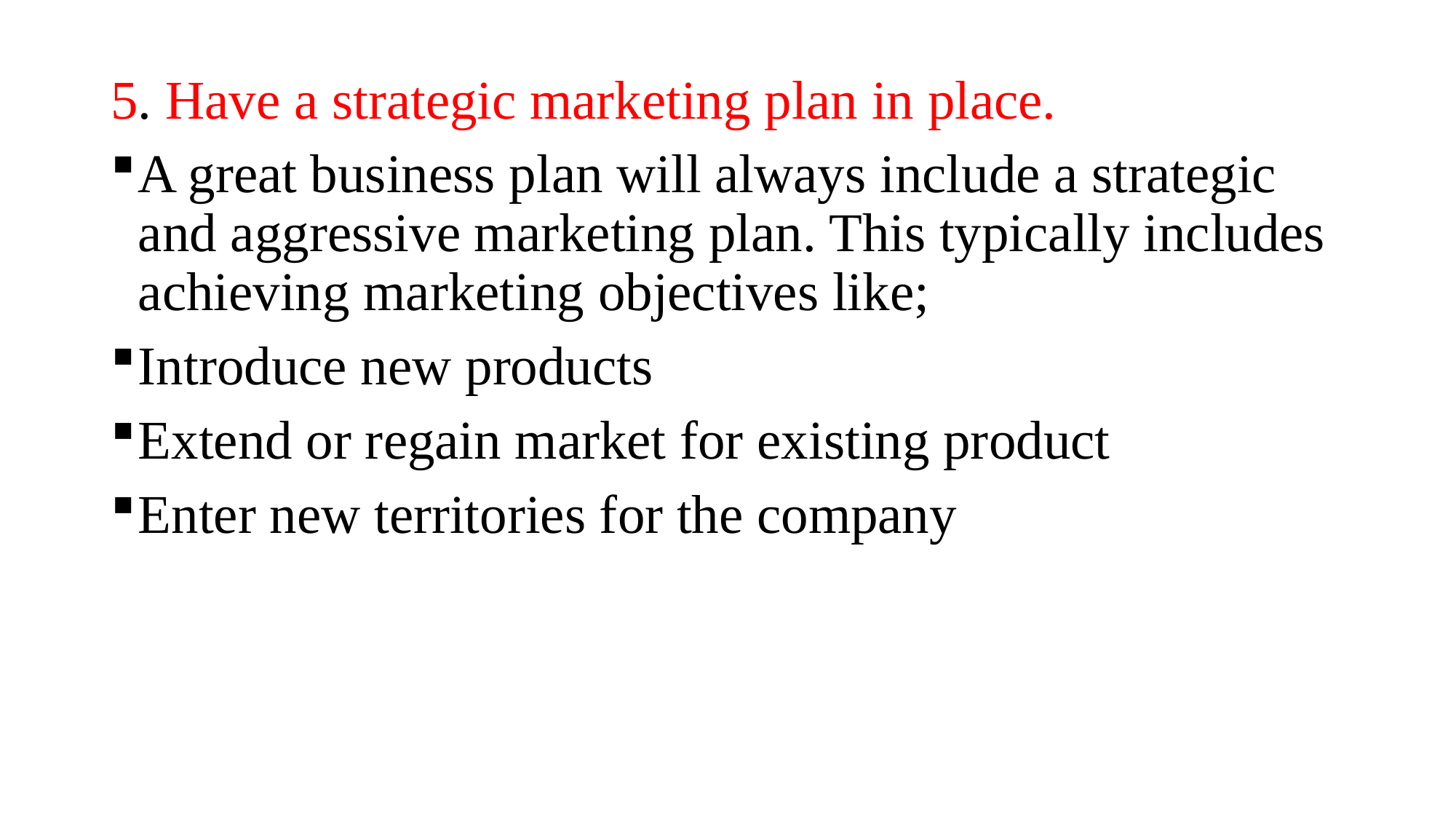

5. Have a strategic marketing plan in place.
A great business plan will always include a strategic and aggressive marketing plan. This typically includes achieving marketing objectives like;
Introduce new products
Extend or regain market for existing product
Enter new territories for the company